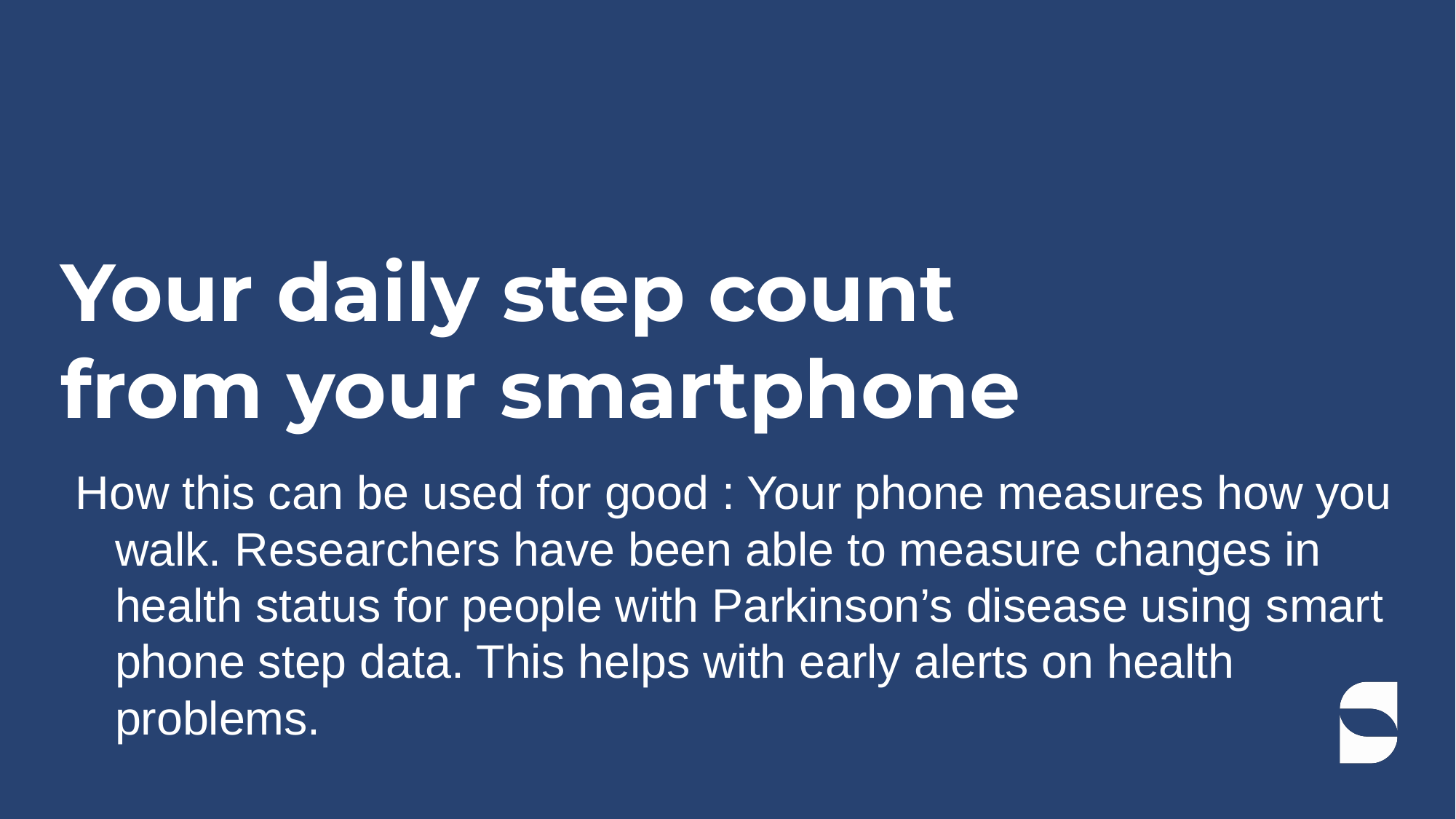

# Your daily step count from your smartphone
How this can be used for good : Your phone measures how you walk. Researchers have been able to measure changes in health status for people with Parkinson’s disease using smart phone step data. This helps with early alerts on health problems.